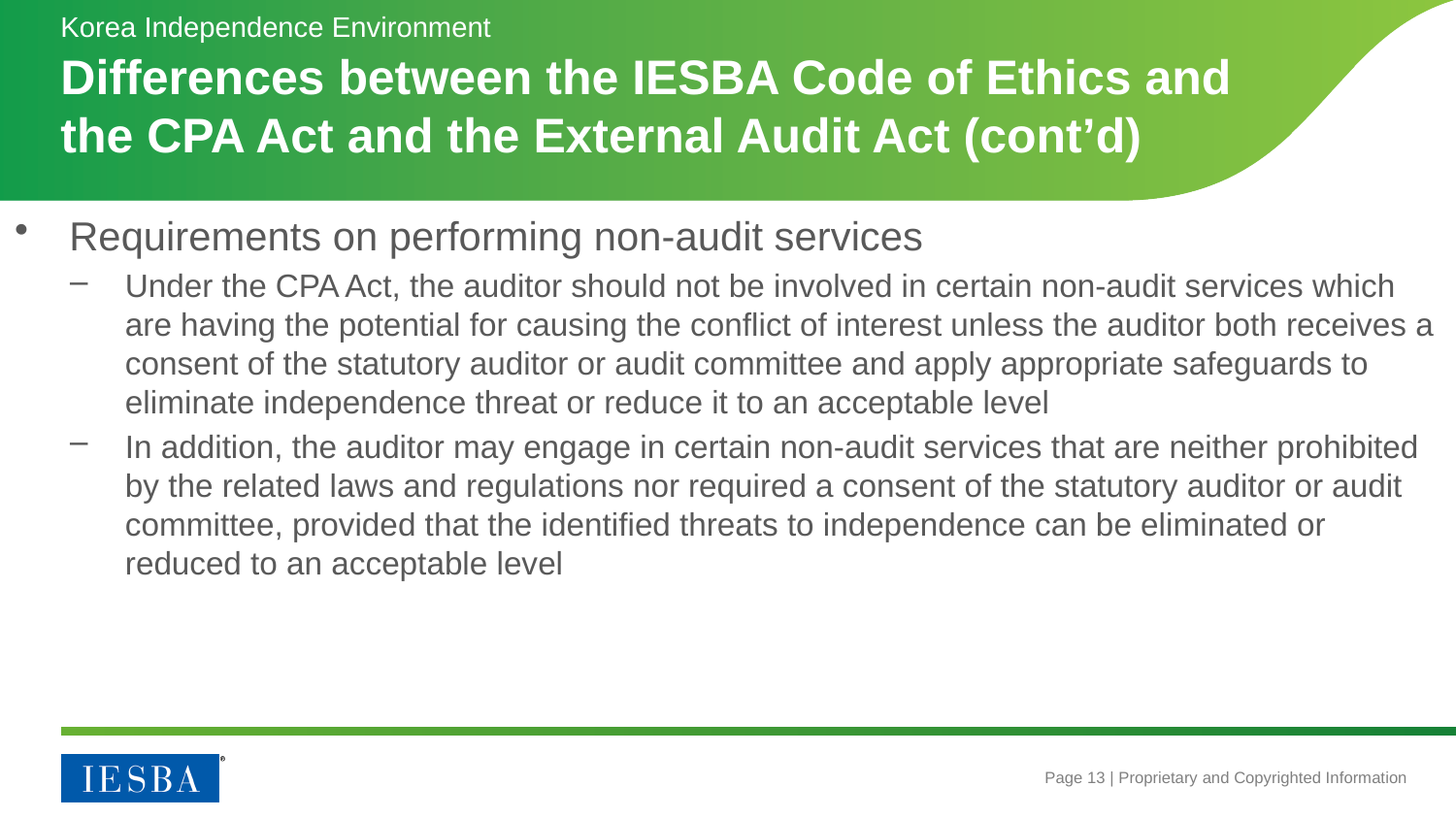

Korea Independence Environment

# Differences between the IESBA Code of Ethics and the CPA Act and the External Audit Act (cont’d)
Requirements on performing non-audit services
Under the CPA Act, the auditor should not be involved in certain non-audit services which are having the potential for causing the conflict of interest unless the auditor both receives a consent of the statutory auditor or audit committee and apply appropriate safeguards to eliminate independence threat or reduce it to an acceptable level
In addition, the auditor may engage in certain non-audit services that are neither prohibited by the related laws and regulations nor required a consent of the statutory auditor or audit committee, provided that the identified threats to independence can be eliminated or reduced to an acceptable level